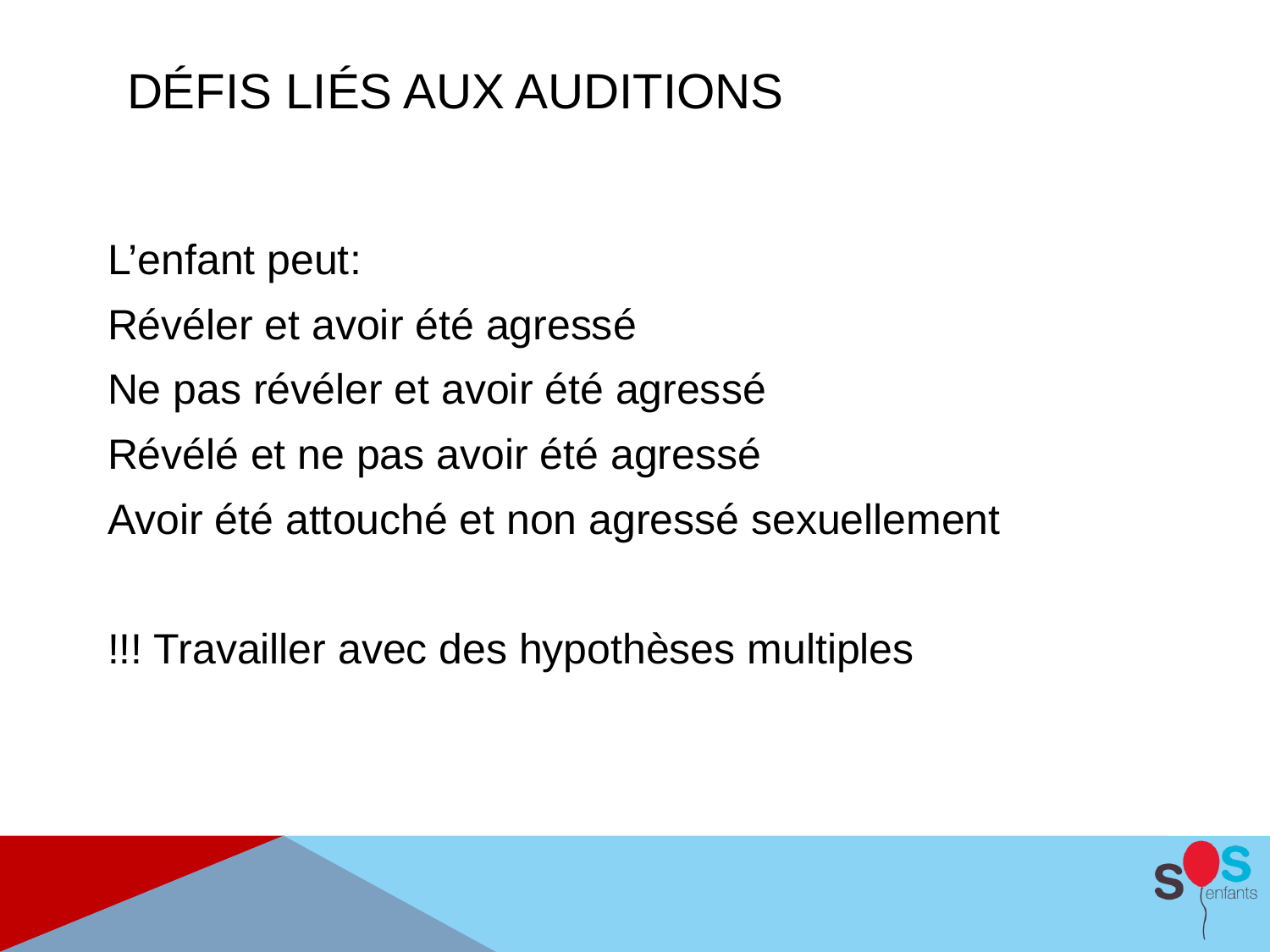

# Défis liés aux auditions
L’enfant peut:
Révéler et avoir été agressé
Ne pas révéler et avoir été agressé
Révélé et ne pas avoir été agressé
Avoir été attouché et non agressé sexuellement

!!! Travailler avec des hypothèses multiples